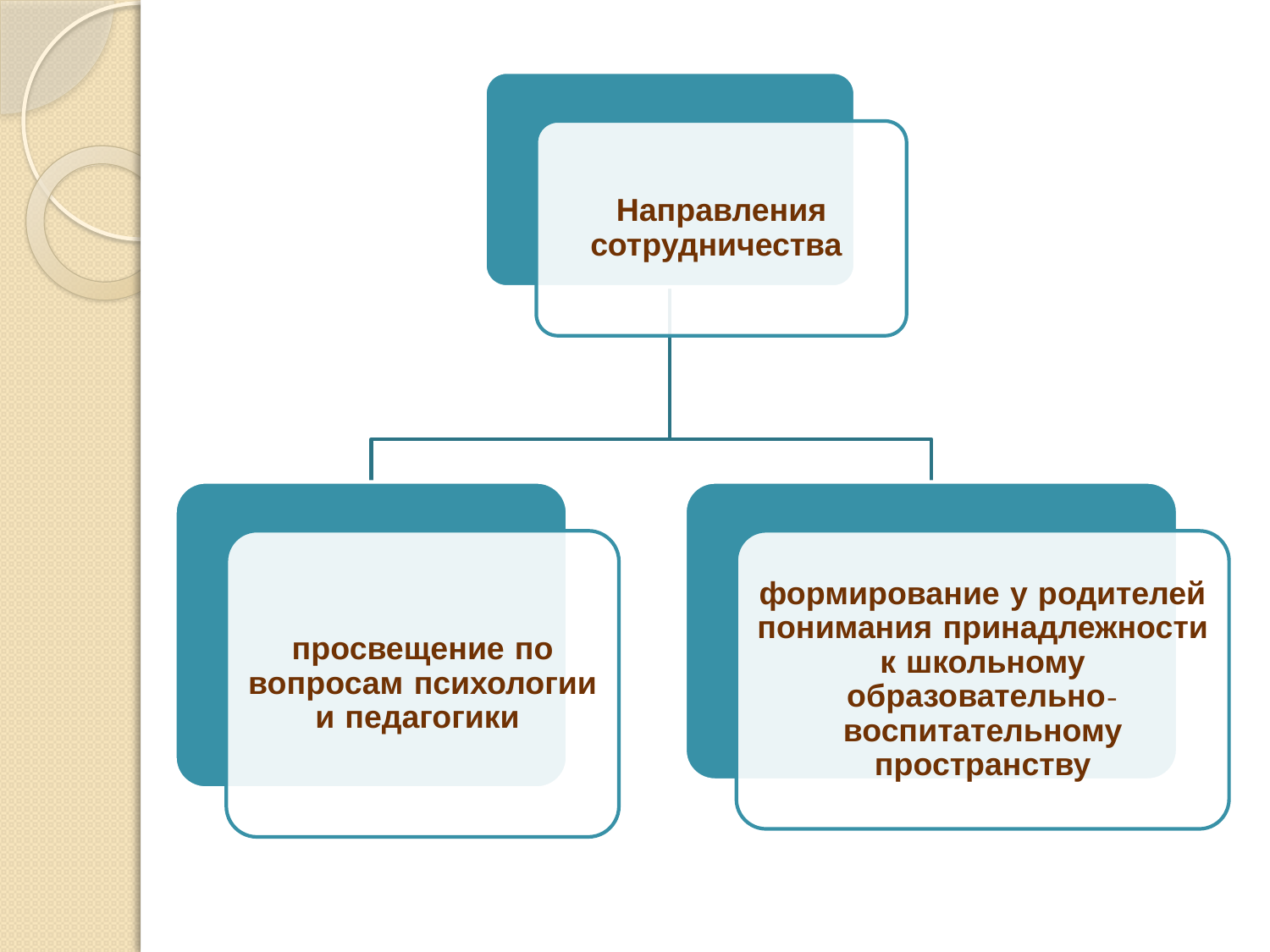

Направления сотрудничества
просвещение по вопросам психологии и педагогики
формирование у родителей понимания принадлежности к школьному образовательно-воспитательному пространству